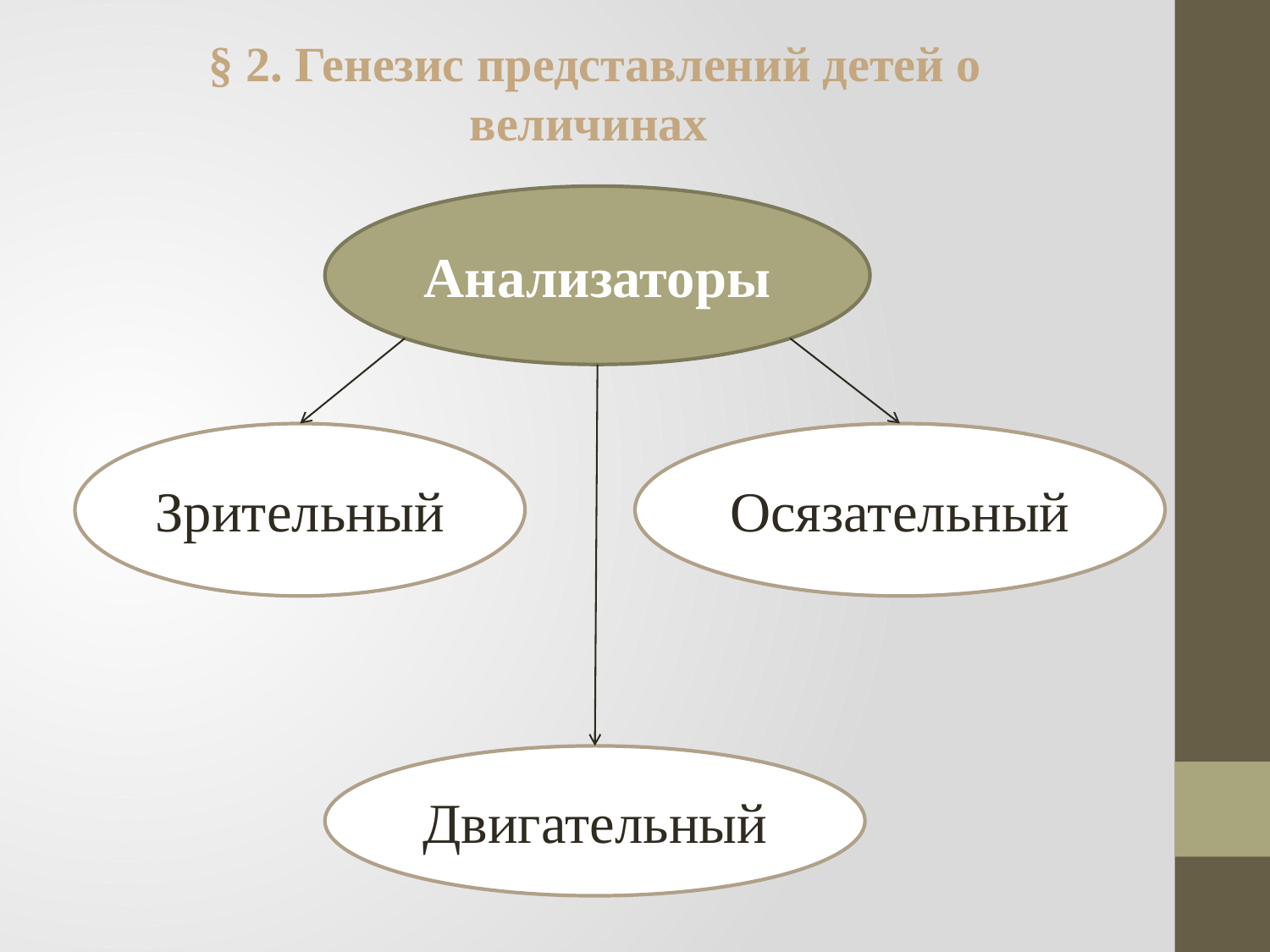

§ 2. Генезис представлений детей о величинах
Анализаторы
Зрительный
Осязательный
Двигательный